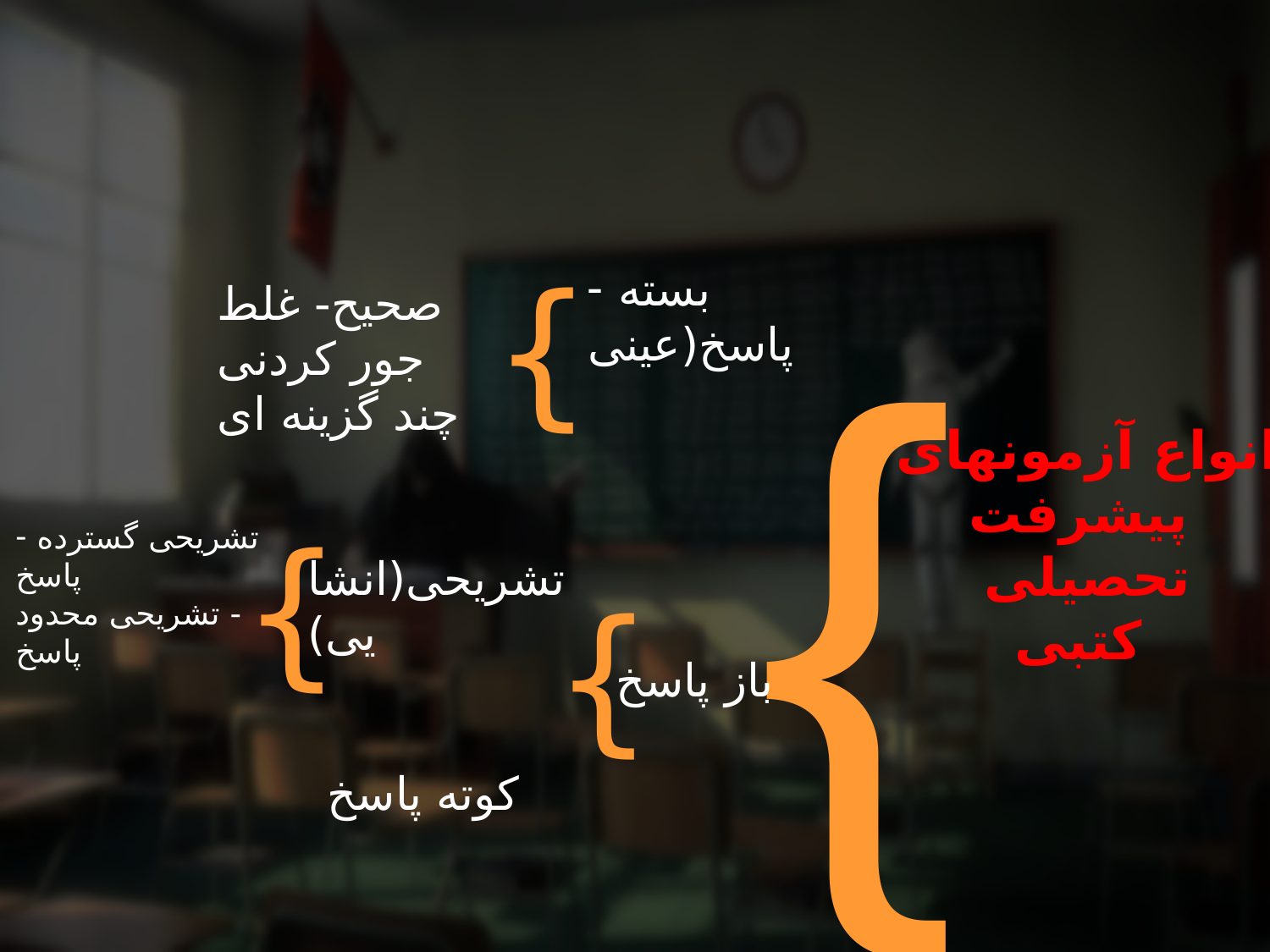

{
- بسته پاسخ(عینی
{
صحیح- غلط
جور کردنی
چند گزینه ای
# انواع آزمونهای پیشرفت تحصیلی کتبی
تشریحی(انشایی)
- تشریحی گسترده پاسخ
- تشریحی محدود پاسخ
{
{
باز پاسخ
کوته پاسخ